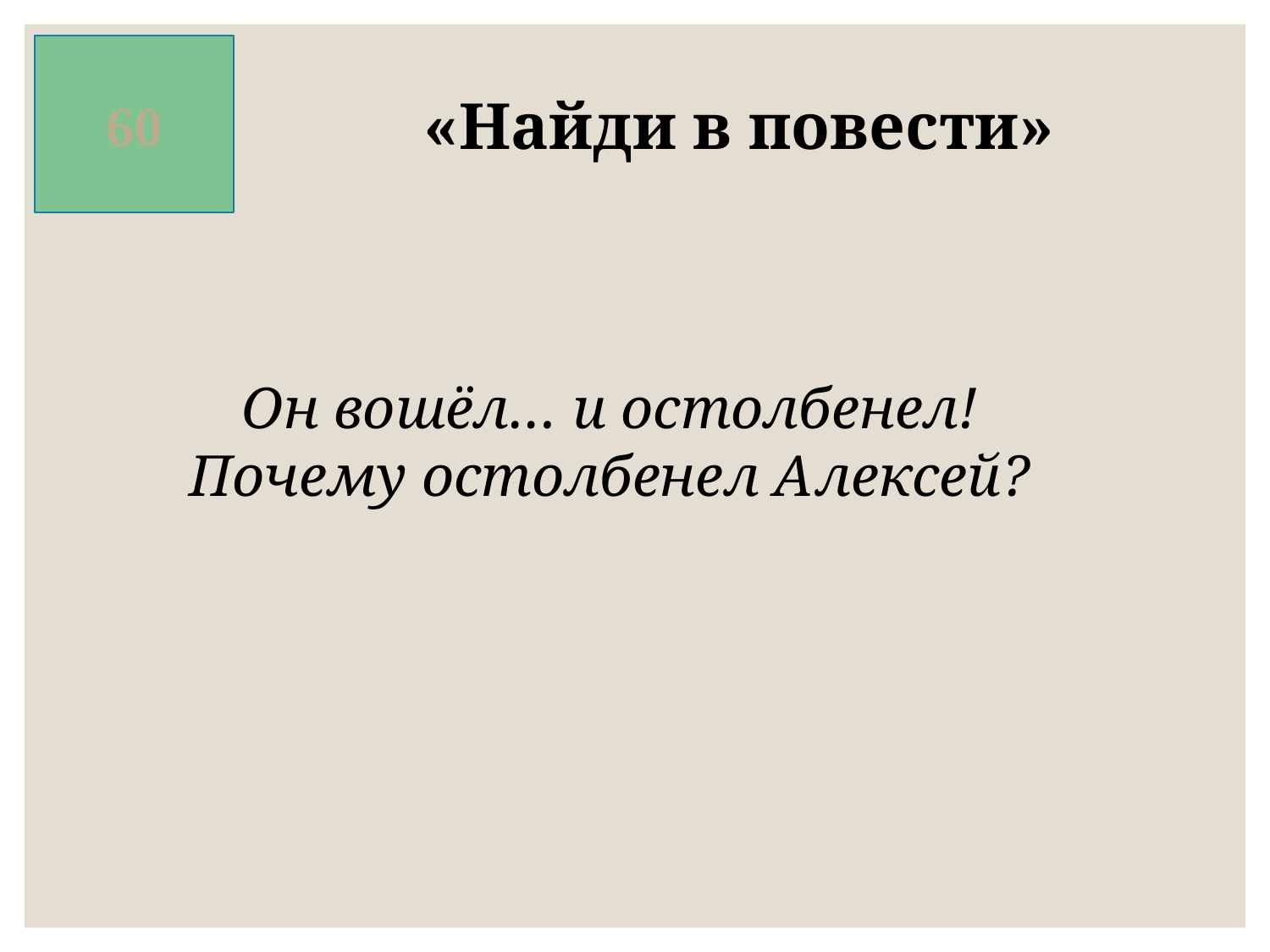

60
«Найди в повести»
Он вошёл… и остолбенел!
Почему остолбенел Алексей?